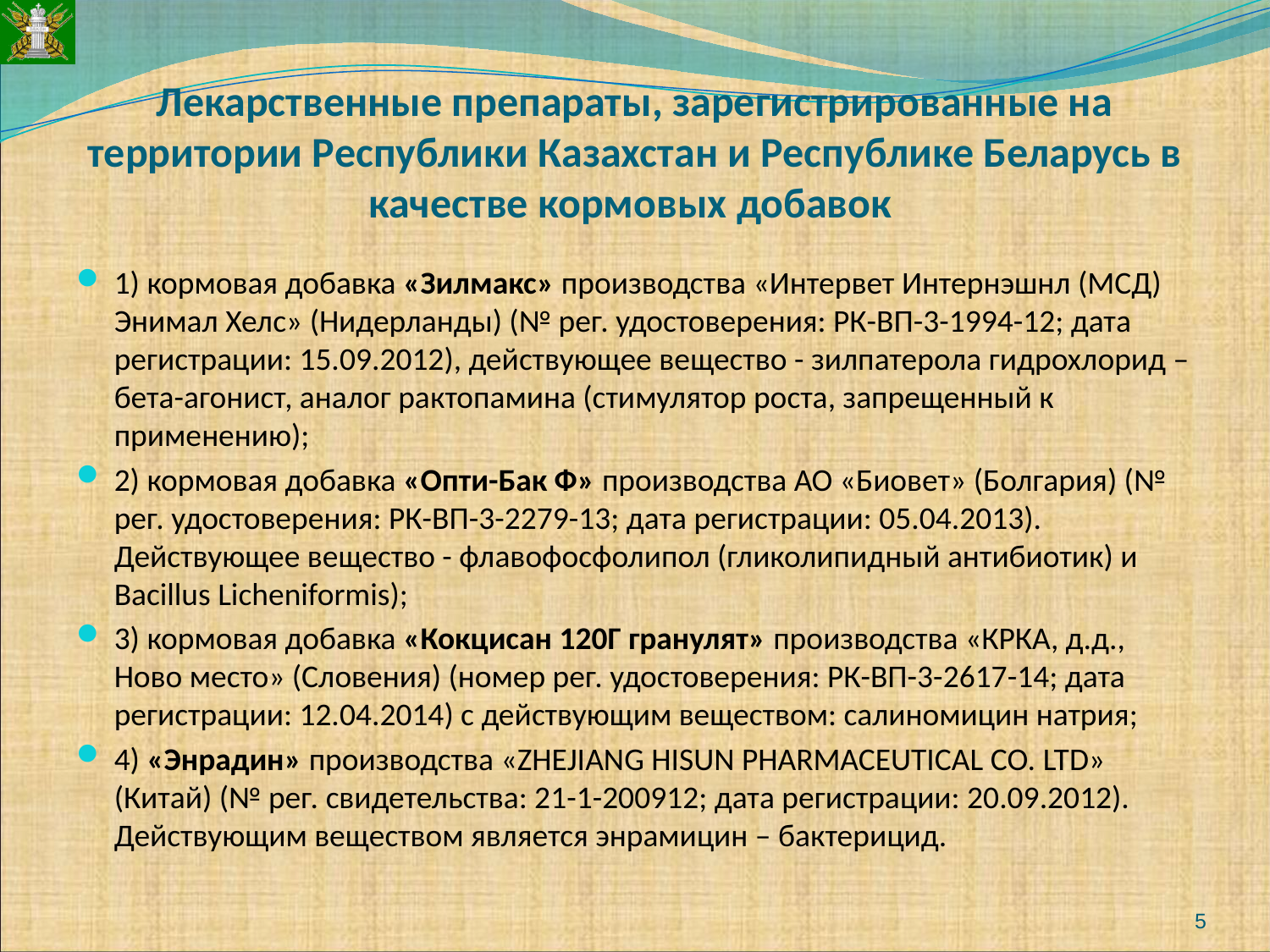

# Лекарственные препараты, зарегистрированные на территории Республики Казахстан и Республике Беларусь в качестве кормовых добавок
1) кормовая добавка «Зилмакс» производства «Интервет Интернэшнл (МСД) Энимал Хелс» (Нидерланды) (№ рег. удостоверения: РК-ВП-3-1994-12; дата регистрации: 15.09.2012), действующее вещество - зилпатерола гидрохлорид – бета-агонист, аналог рактопамина (стимулятор роста, запрещенный к применению);
2) кормовая добавка «Опти-Бак Ф» производства АО «Биовет» (Болгария) (№ рег. удостоверения: РК-ВП-3-2279-13; дата регистрации: 05.04.2013). Действующее вещество - флавофосфолипол (гликолипидный антибиотик) и Bacillus Licheniformis);
3) кормовая добавка «Кокцисан 120Г гранулят» производства «КРКА, д.д., Ново место» (Словения) (номер рег. удостоверения: РК-ВП-3-2617-14; дата регистрации: 12.04.2014) с действующим веществом: салиномицин натрия;
4) «Энрадин» производства «ZHEJIANG HISUN PHARMACEUTICAL CO. LTD» (Китай) (№ рег. свидетельства: 21-1-200912; дата регистрации: 20.09.2012). Действующим веществом является энрамицин – бактерицид.

5